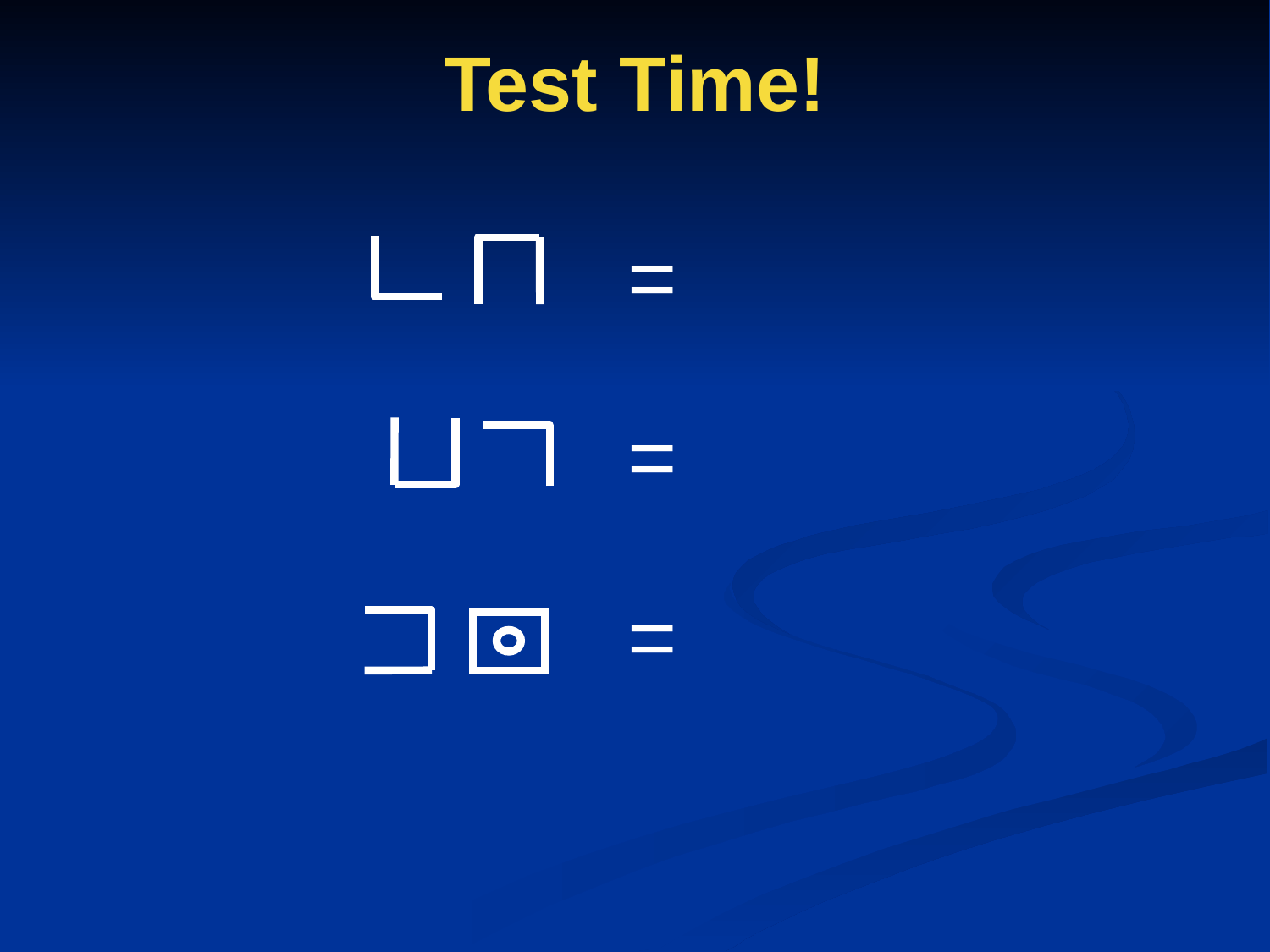

# Test Time!
| = |
| --- |
| = |
| = |